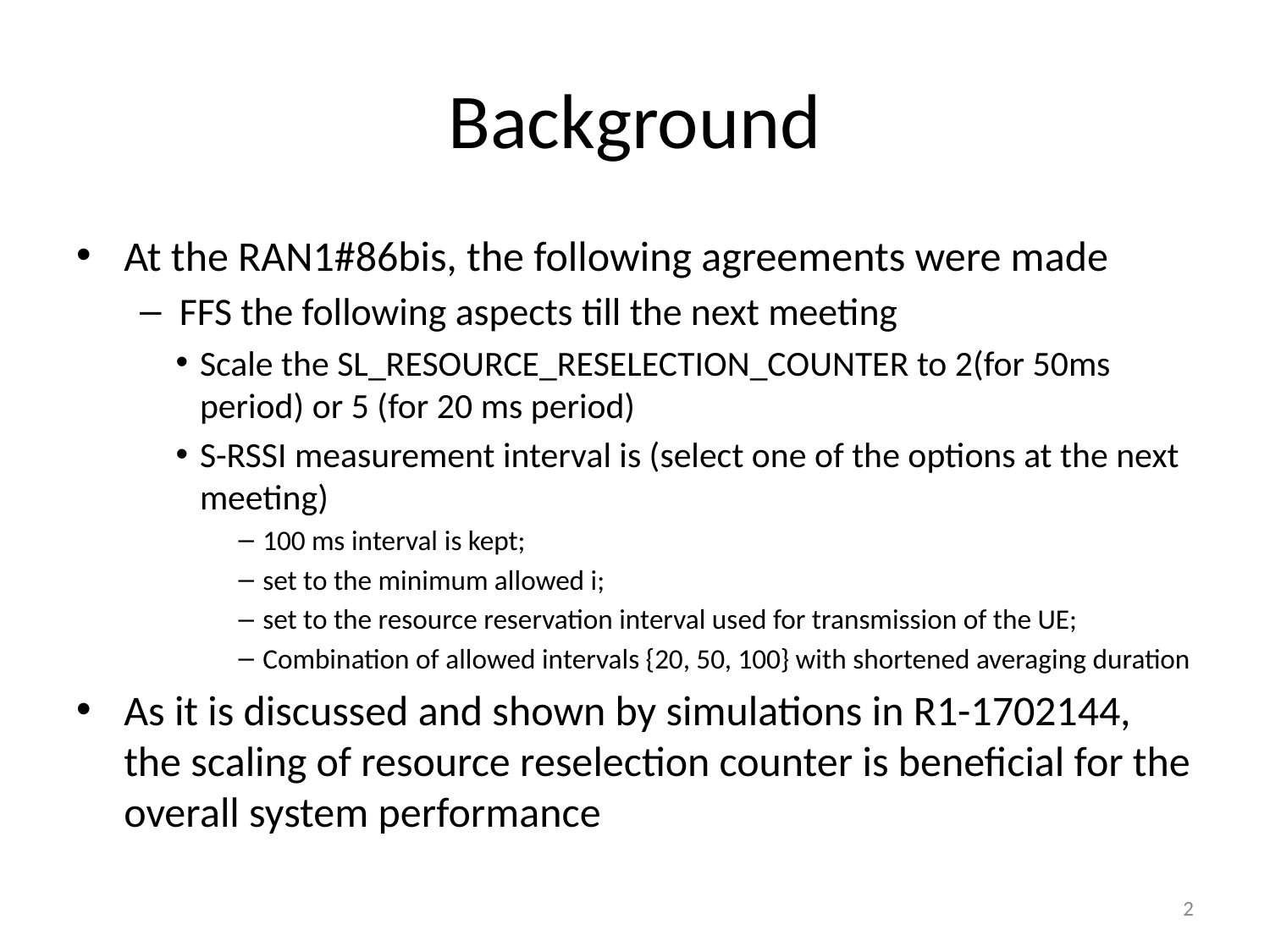

# Background
At the RAN1#86bis, the following agreements were made
FFS the following aspects till the next meeting
Scale the SL_RESOURCE_RESELECTION_COUNTER to 2(for 50ms period) or 5 (for 20 ms period)
S-RSSI measurement interval is (select one of the options at the next meeting)
100 ms interval is kept;
set to the minimum allowed i;
set to the resource reservation interval used for transmission of the UE;
Combination of allowed intervals {20, 50, 100} with shortened averaging duration
As it is discussed and shown by simulations in R1-1702144, the scaling of resource reselection counter is beneficial for the overall system performance
2